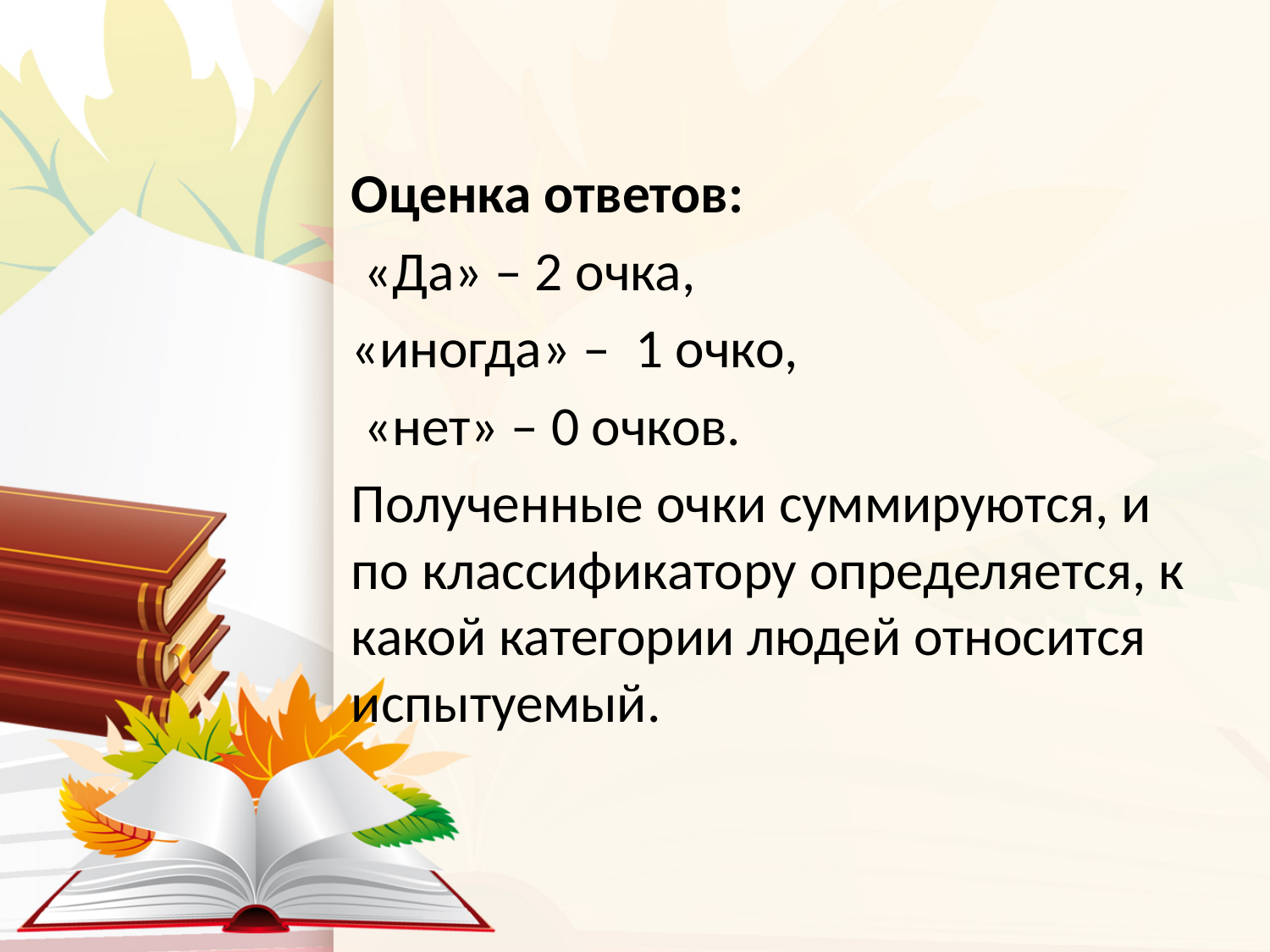

Оценка ответов:
 «Да» – 2 очка,
«иногда» –  1 очко,
 «нет» – 0 очков.
Полученные очки суммируются, и по классификатору определяется, к какой категории людей относится испытуемый.